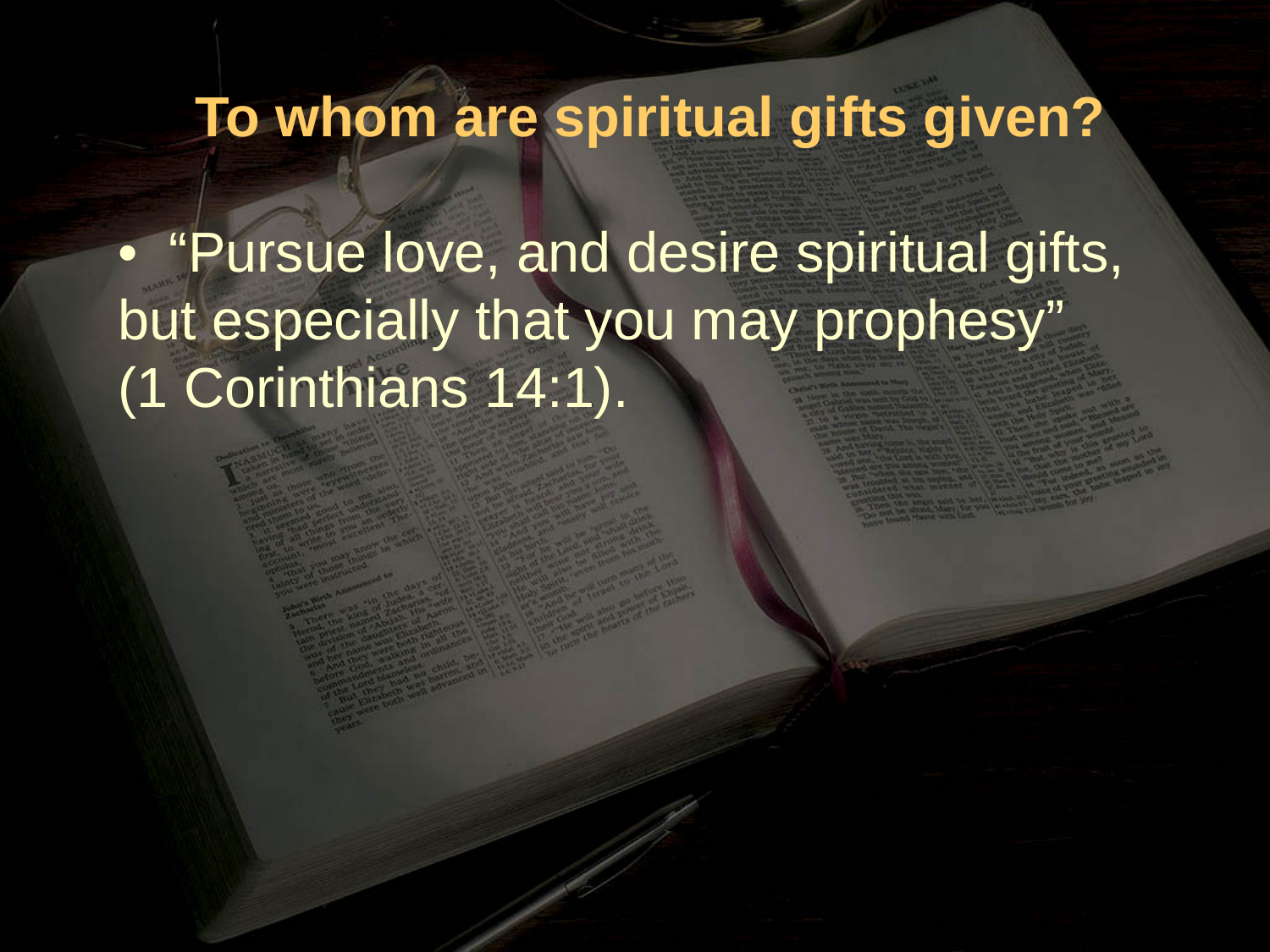

To whom are spiritual gifts given?

•  “Pursue love, and desire spiritual gifts, but especially that you may prophesy” (1 Corinthians 14:1).